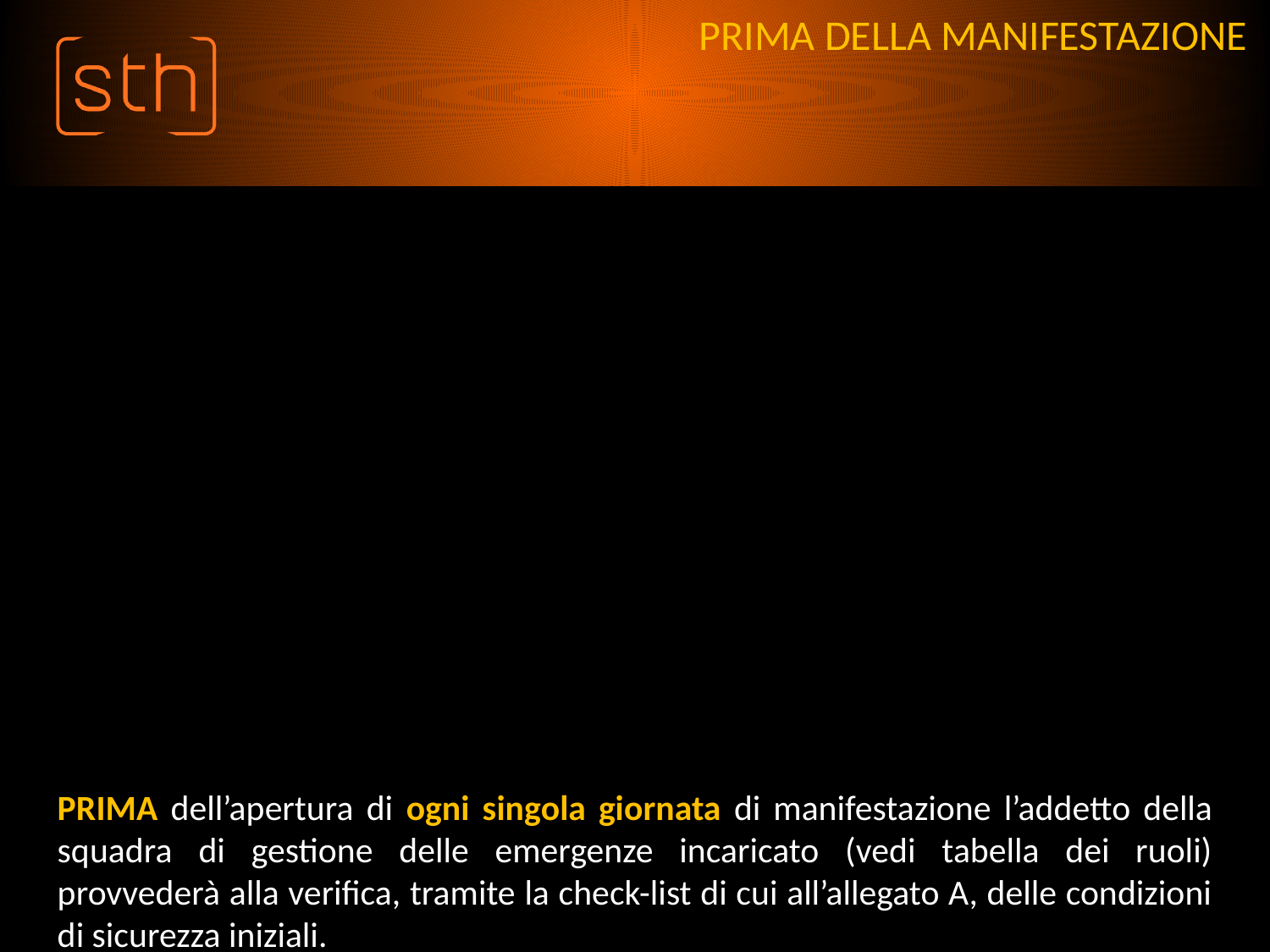

# PRIMA DELLA MANIFESTAZIONE

PRIMA dell’apertura di ogni singola giornata di manifestazione l’addetto della squadra di gestione delle emergenze incaricato (vedi tabella dei ruoli) provvederà alla verifica, tramite la check-list di cui all’allegato A, delle condizioni di sicurezza iniziali.